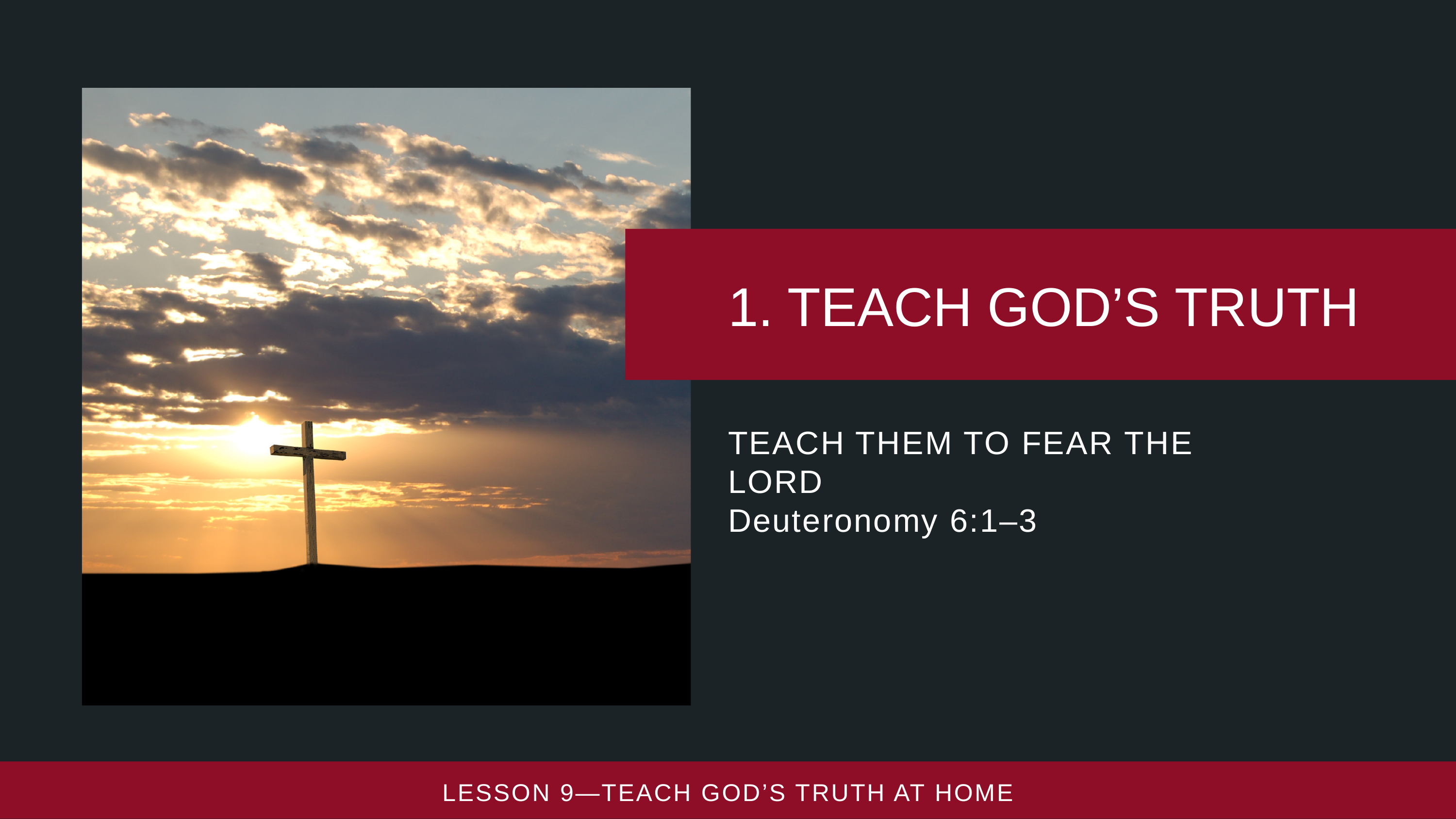

TEACH THEM TO FEAR THE LORD
Deuteronomy 6:1–3